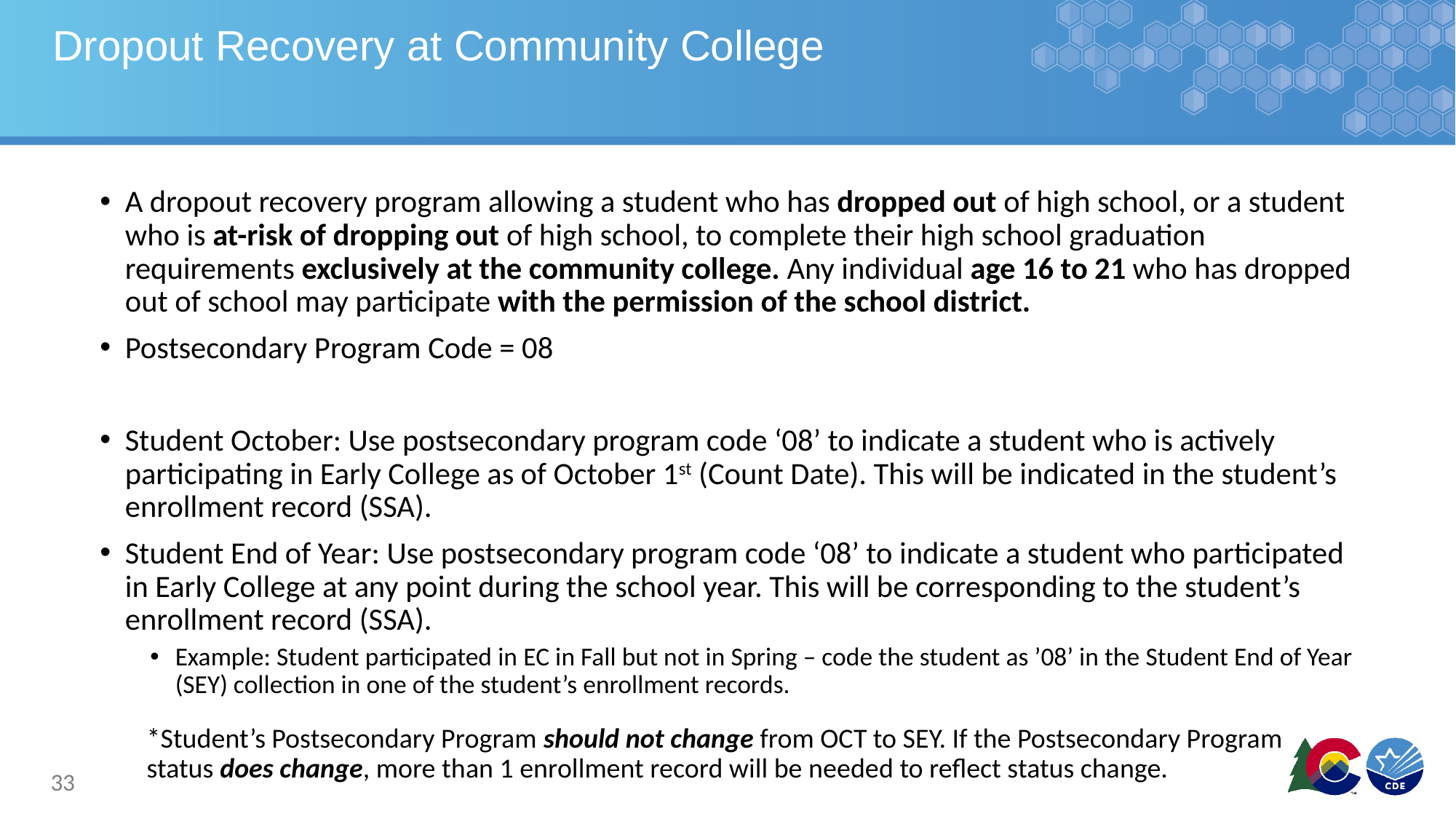

# Dropout Recovery at Community College
A dropout recovery program allowing a student who has dropped out of high school, or a student who is at-risk of dropping out of high school, to complete their high school graduation requirements exclusively at the community college. Any individual age 16 to 21 who has dropped out of school may participate with the permission of the school district.
Postsecondary Program Code = 08

Student October: Use postsecondary program code ‘08’ to indicate a student who is actively participating in Early College as of October 1st (Count Date). This will be indicated in the student’s enrollment record (SSA).
Student End of Year: Use postsecondary program code ‘08’ to indicate a student who participated in Early College at any point during the school year. This will be corresponding to the student’s enrollment record (SSA).
Example: Student participated in EC in Fall but not in Spring – code the student as ’08’ in the Student End of Year (SEY) collection in one of the student’s enrollment records.

*Student’s Postsecondary Program should not change from OCT to SEY. If the Postsecondary Program status does change, more than 1 enrollment record will be needed to reflect status change.
33